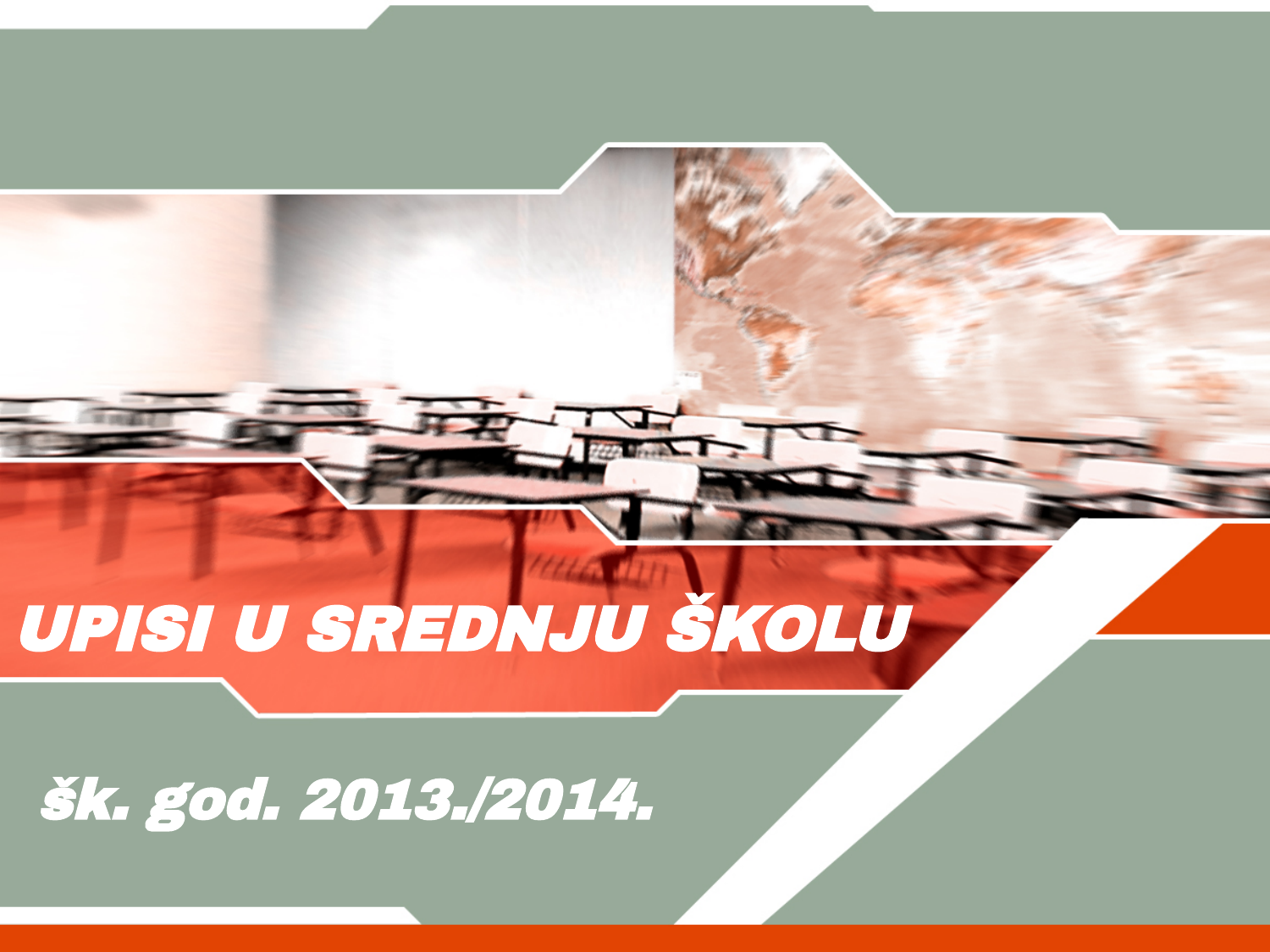

# UPISI U SREDNJU ŠKOLU
šk. god. 2013./2014.